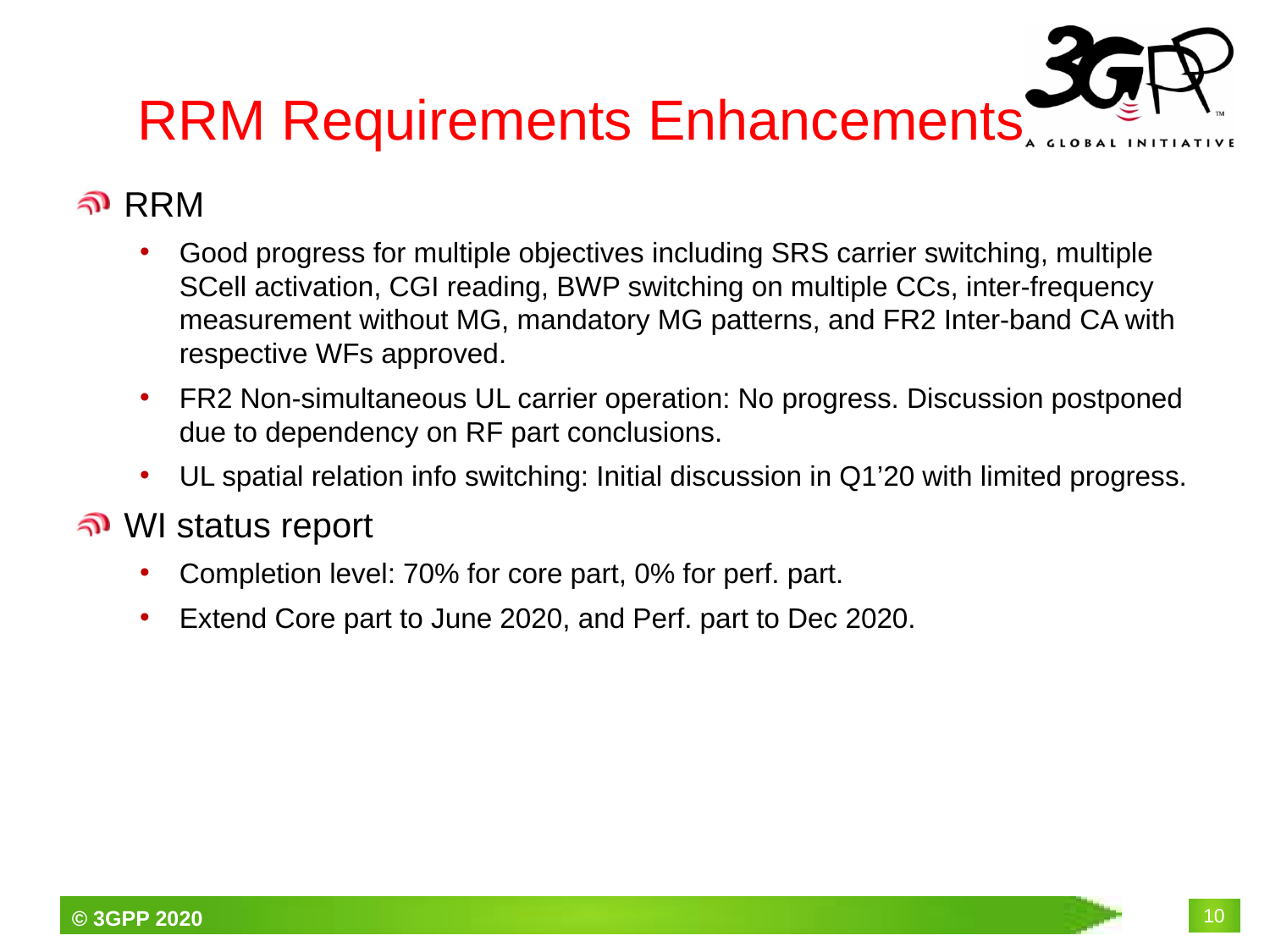

# RRM Requirements Enhancements
RRM
Good progress for multiple objectives including SRS carrier switching, multiple SCell activation, CGI reading, BWP switching on multiple CCs, inter-frequency measurement without MG, mandatory MG patterns, and FR2 Inter-band CA with respective WFs approved.
FR2 Non-simultaneous UL carrier operation: No progress. Discussion postponed due to dependency on RF part conclusions.
UL spatial relation info switching: Initial discussion in Q1’20 with limited progress.
WI status report
Completion level: 70% for core part, 0% for perf. part.
Extend Core part to June 2020, and Perf. part to Dec 2020.